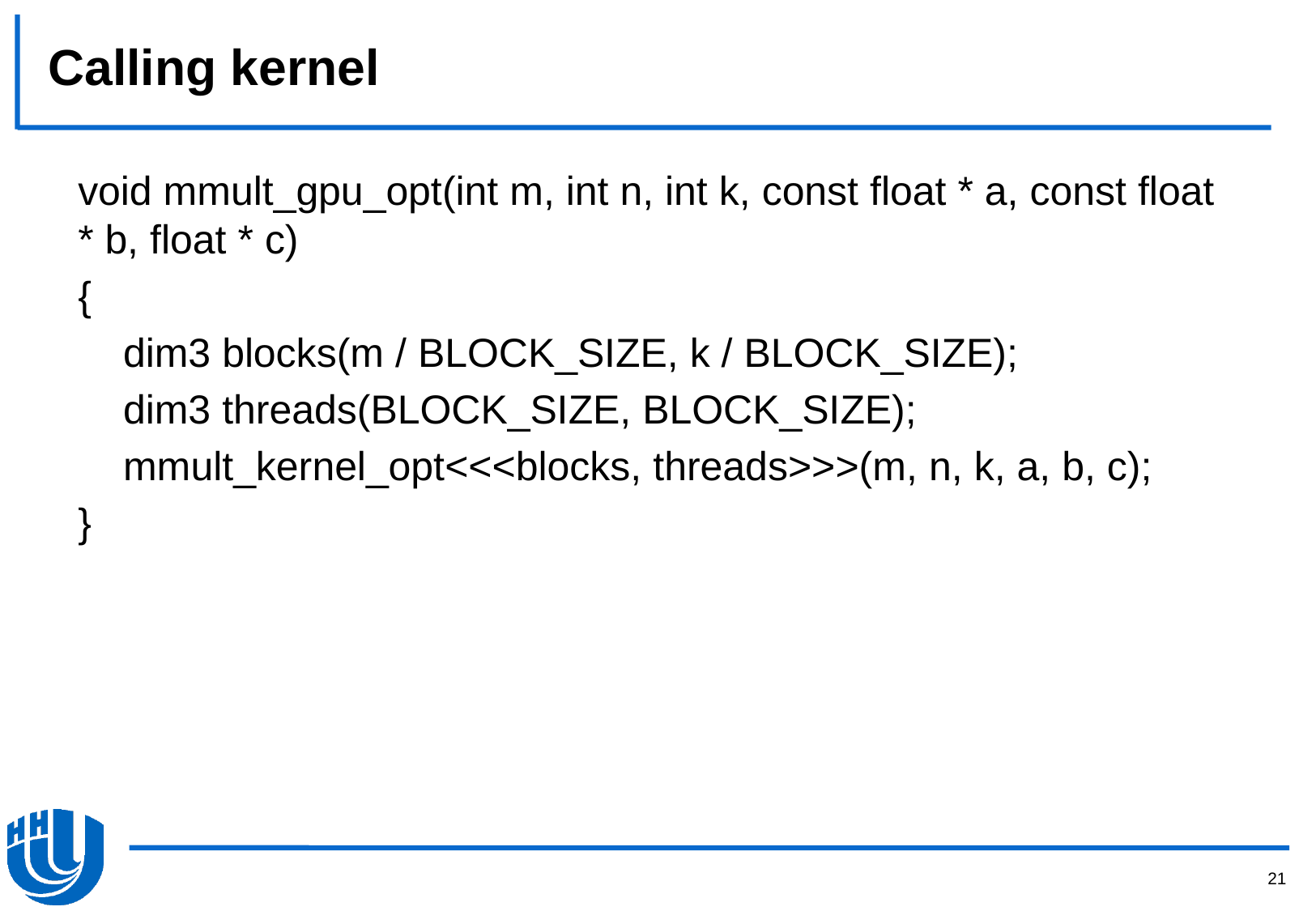

# Calling kernel
void mmult_gpu_opt(int m, int n, int k, const float * a, const float * b, float * c)
{
    dim3 blocks(m / BLOCK_SIZE, k / BLOCK_SIZE);
    dim3 threads(BLOCK_SIZE, BLOCK_SIZE);
    mmult_kernel_opt<<<blocks, threads>>>(m, n, k, a, b, c);
}
21